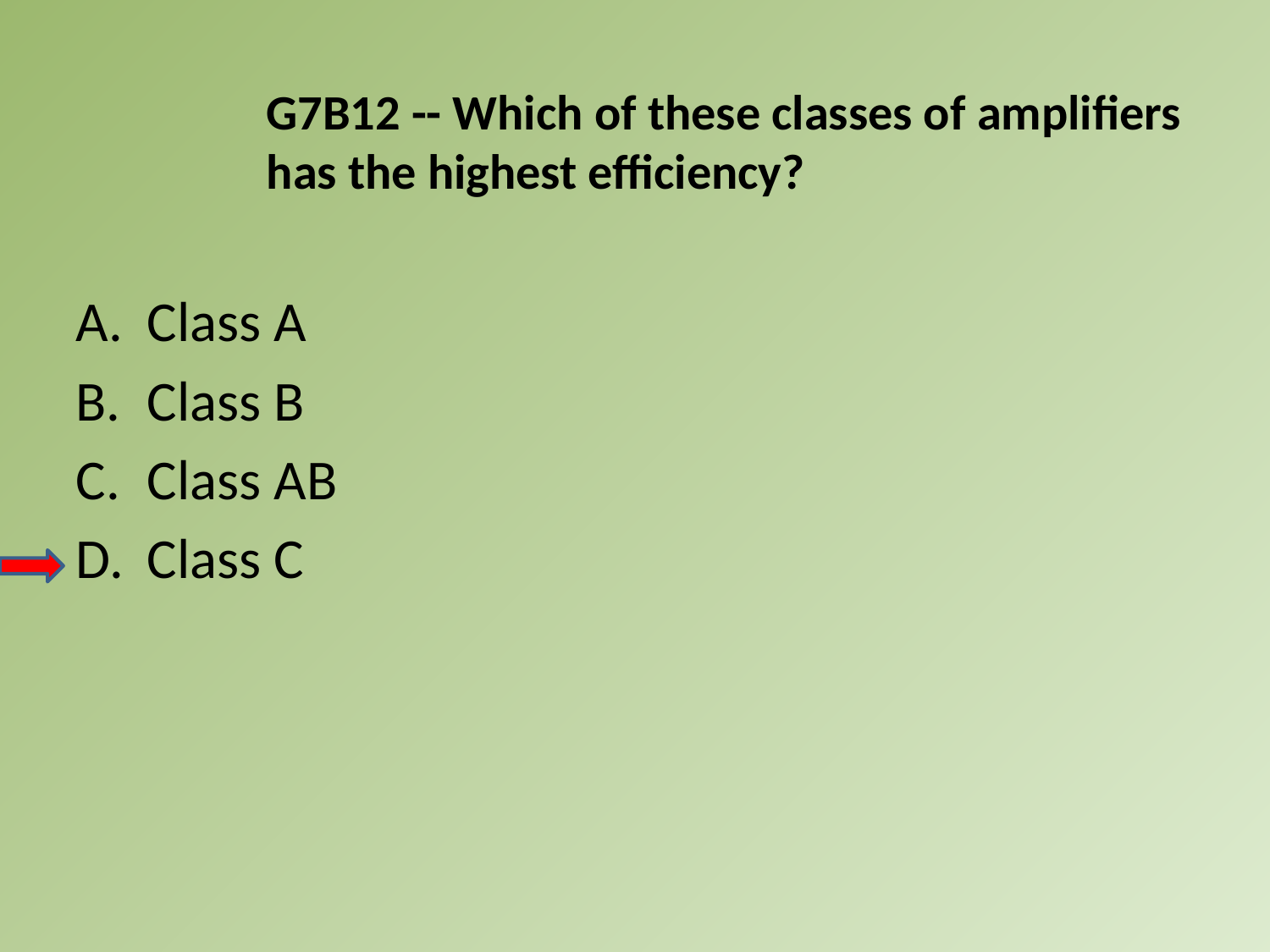

G7B12 -- Which of these classes of amplifiers has the highest efficiency?
A.	Class A
B.	Class B
C.	Class AB
D.	Class C